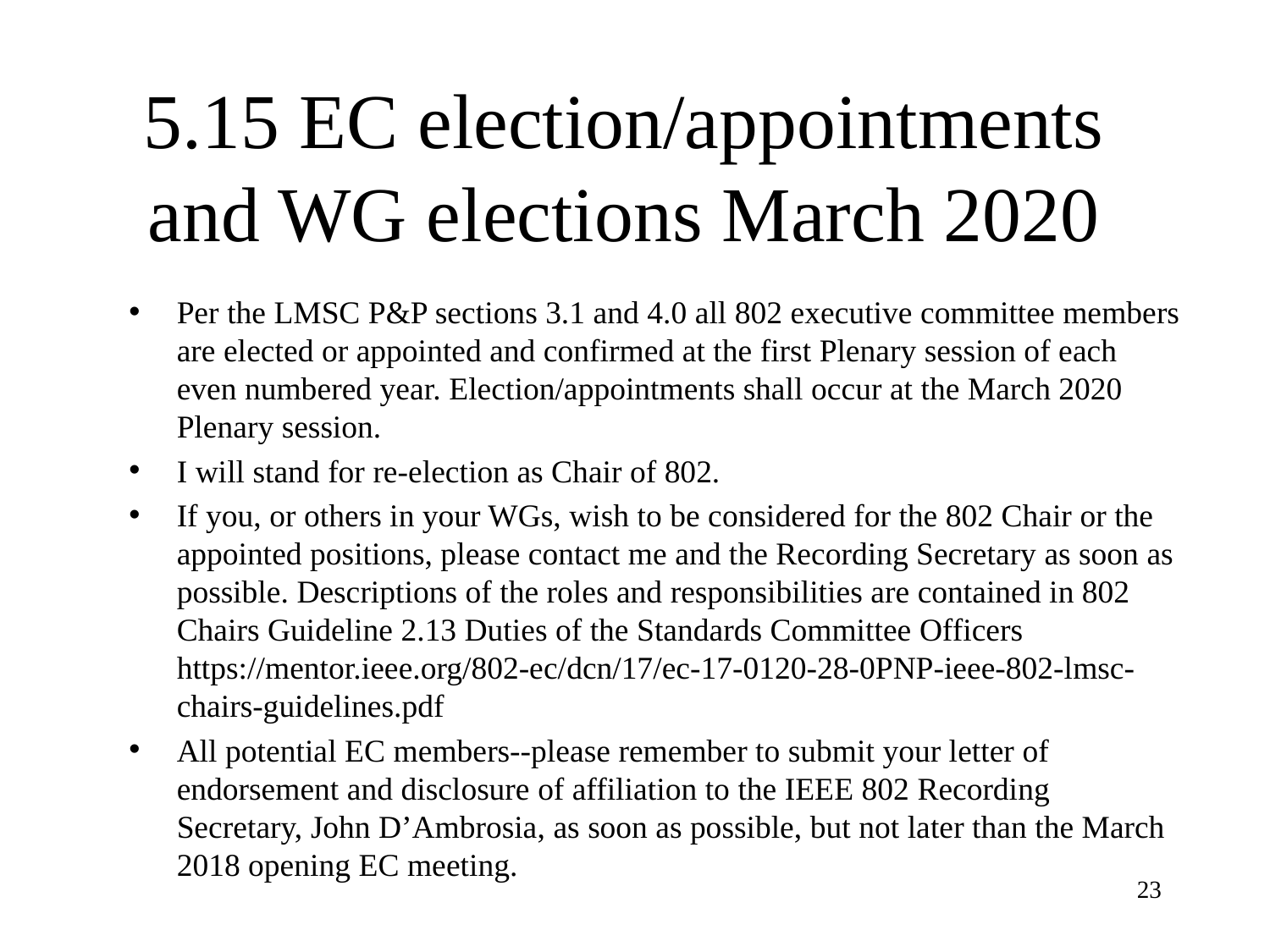

# 5.15 EC election/appointments and WG elections March 2020
Per the LMSC P&P sections 3.1 and 4.0 all 802 executive committee members are elected or appointed and confirmed at the first Plenary session of each even numbered year. Election/appointments shall occur at the March 2020 Plenary session.
I will stand for re-election as Chair of 802.
If you, or others in your WGs, wish to be considered for the 802 Chair or the appointed positions, please contact me and the Recording Secretary as soon as possible. Descriptions of the roles and responsibilities are contained in 802 Chairs Guideline 2.13 Duties of the Standards Committee Officers https://mentor.ieee.org/802-ec/dcn/17/ec-17-0120-28-0PNP-ieee-802-lmsc-chairs-guidelines.pdf
All potential EC members--please remember to submit your letter of endorsement and disclosure of affiliation to the IEEE 802 Recording Secretary, John D’Ambrosia, as soon as possible, but not later than the March 2018 opening EC meeting.

23